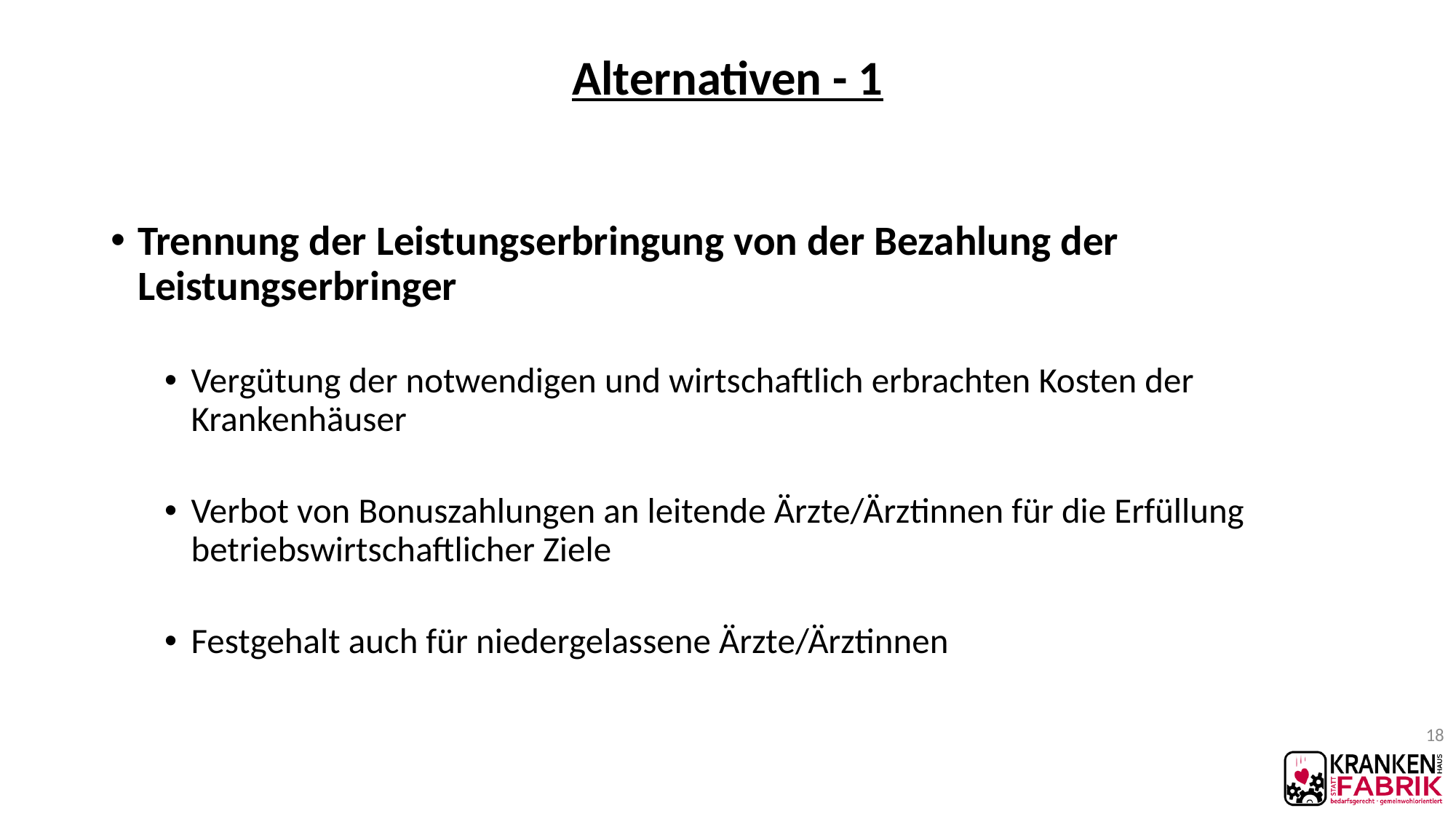

# Alternativen - 1

Trennung der Leistungserbringung von der Bezahlung der Leistungserbringer

Vergütung der notwendigen und wirtschaftlich erbrachten Kosten der Krankenhäuser

Verbot von Bonuszahlungen an leitende Ärzte/Ärztinnen für die Erfüllung betriebswirtschaftlicher Ziele

Festgehalt auch für niedergelassene Ärzte/Ärztinnen

18